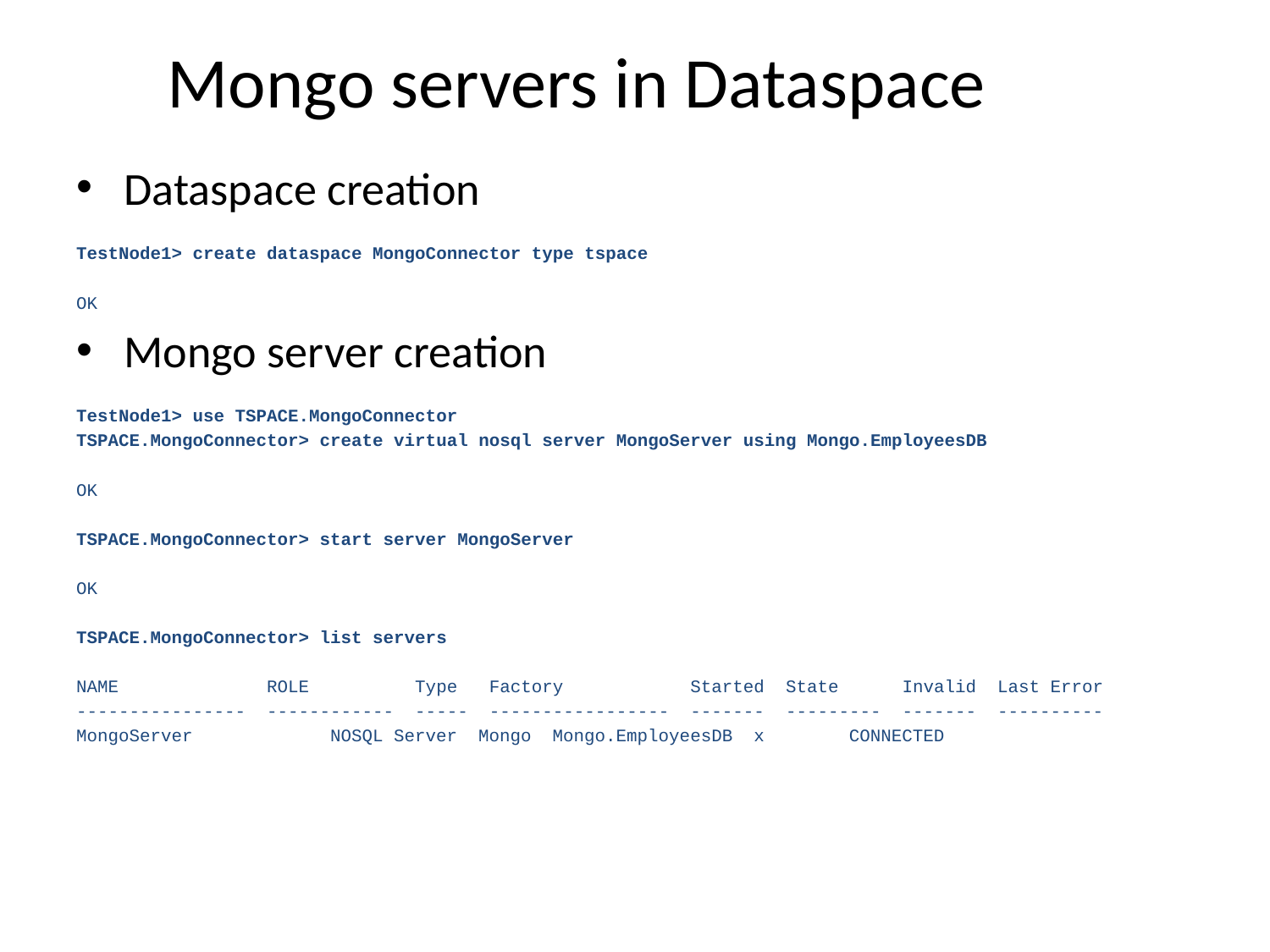

# Mongo servers in Dataspace
Dataspace creation

TestNode1> create dataspace MongoConnector type tspace

OK
Mongo server creation

TestNode1> use TSPACE.MongoConnector
TSPACE.MongoConnector> create virtual nosql server MongoServer using Mongo.EmployeesDB

OK

TSPACE.MongoConnector> start server MongoServer

OK

TSPACE.MongoConnector> list servers

NAME              ROLE          Type   Factory            Started  State      Invalid  Last Error
----------------  ------------  -----  -----------------  -------  ---------  -------  ----------
MongoServer 	NOSQL Server  Mongo  Mongo.EmployeesDB  x        CONNECTED